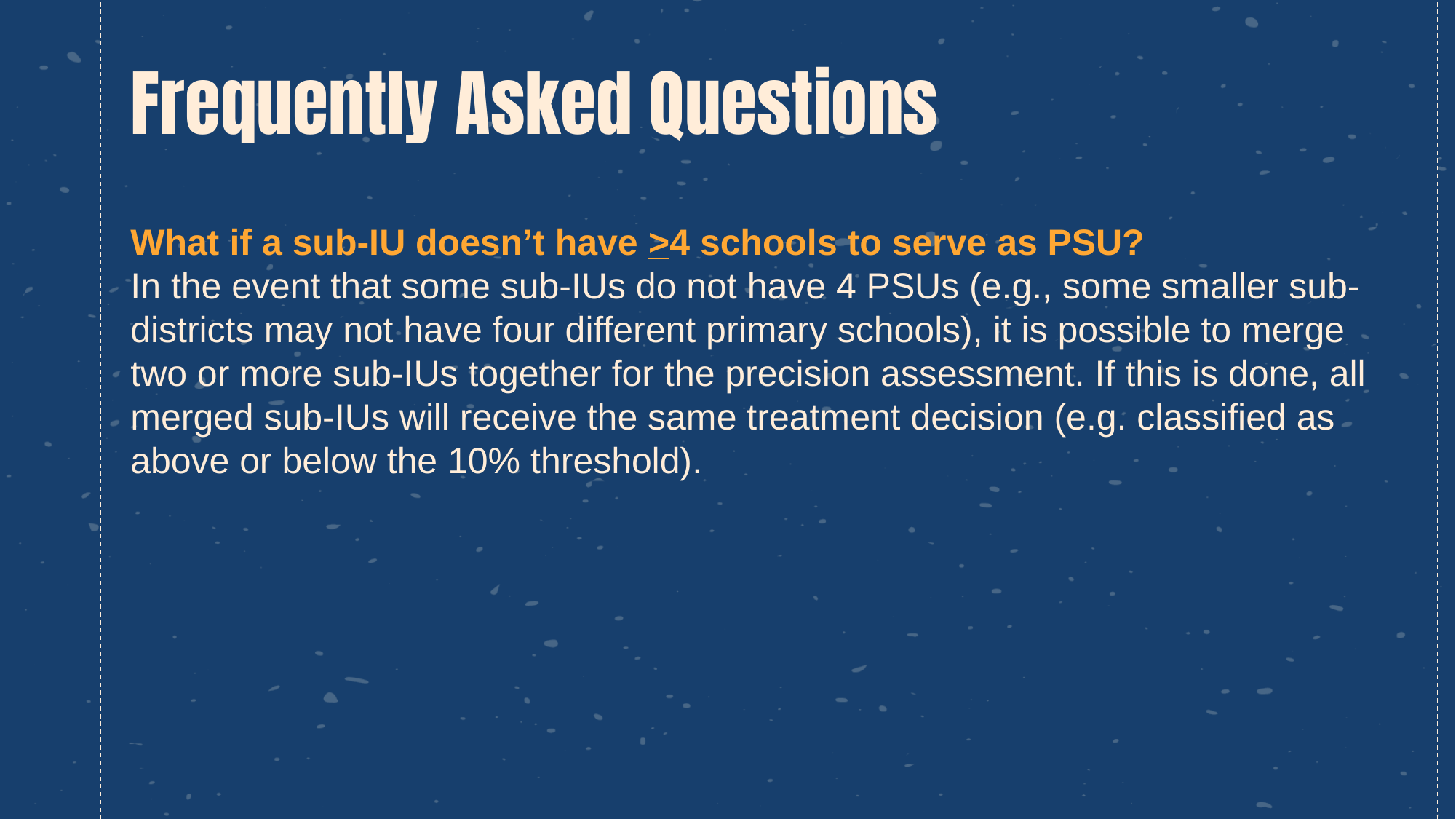

# Frequently Asked Questions
What if a sub-IU doesn’t have >4 schools to serve as PSU?
In the event that some sub-IUs do not have 4 PSUs (e.g., some smaller sub- districts may not have four different primary schools), it is possible to merge two or more sub-IUs together for the precision assessment. If this is done, all merged sub-IUs will receive the same treatment decision (e.g. classified as above or below the 10% threshold).